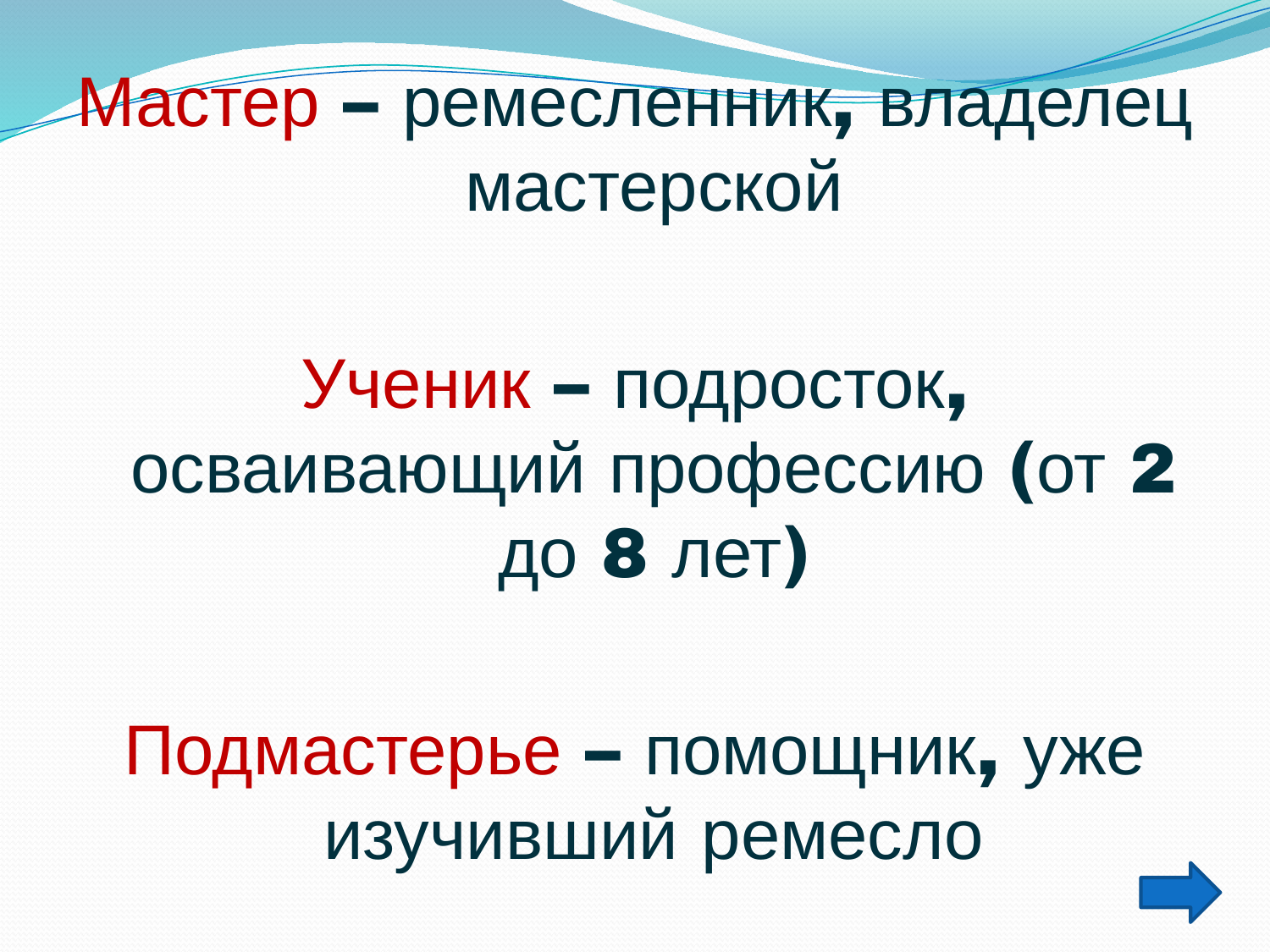

Мастер – ремесленник, владелец мастерской

Ученик – подросток, осваивающий профессию (от 2 до 8 лет)

Подмастерье – помощник, уже изучивший ремесло